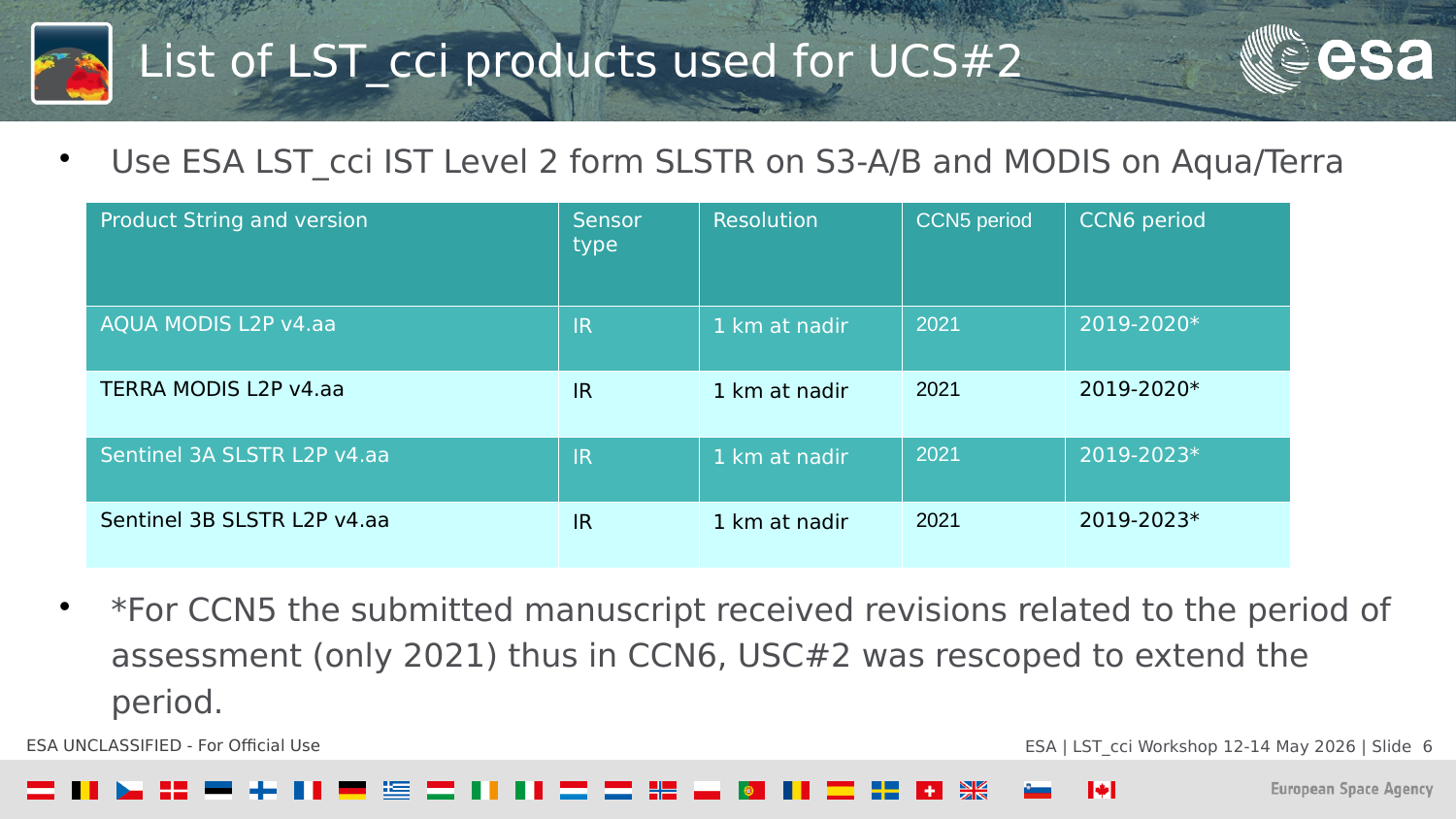

# List of LST_cci products used for UCS#2
Use ESA LST_cci IST Level 2 form SLSTR on S3-A/B and MODIS on Aqua/Terra

*For CCN5 the submitted manuscript received revisions related to the period of assessment (only 2021) thus in CCN6, USC#2 was rescoped to extend the period.

| Product String and version | Sensor type | Resolution | CCN5 period | CCN6 period |
| --- | --- | --- | --- | --- |
| AQUA MODIS L2P v4.aa | IR | 1 km at nadir | 2021 | 2019-2020\* |
| TERRA MODIS L2P v4.aa | IR | 1 km at nadir | 2021 | 2019-2020\* |
| Sentinel 3A SLSTR L2P v4.aa | IR | 1 km at nadir | 2021 | 2019-2023\* |
| Sentinel 3B SLSTR L2P v4.aa | IR | 1 km at nadir | 2021 | 2019-2023\* |